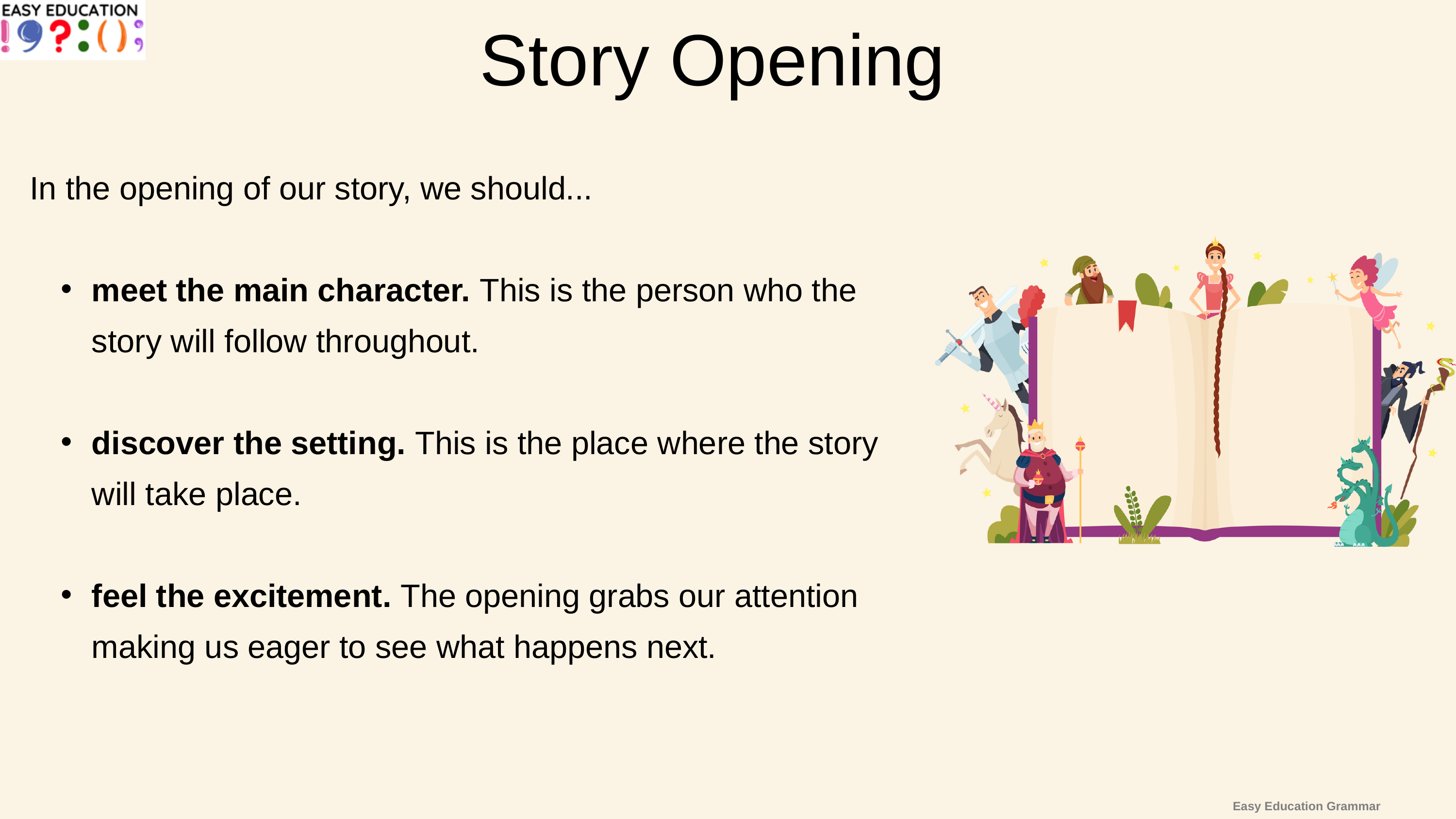

Story Opening
In the opening of our story, we should...

meet the main character. This is the person who the story will follow throughout.

discover the setting. This is the place where the story will take place.

feel the excitement. The opening grabs our attention making us eager to see what happens next.